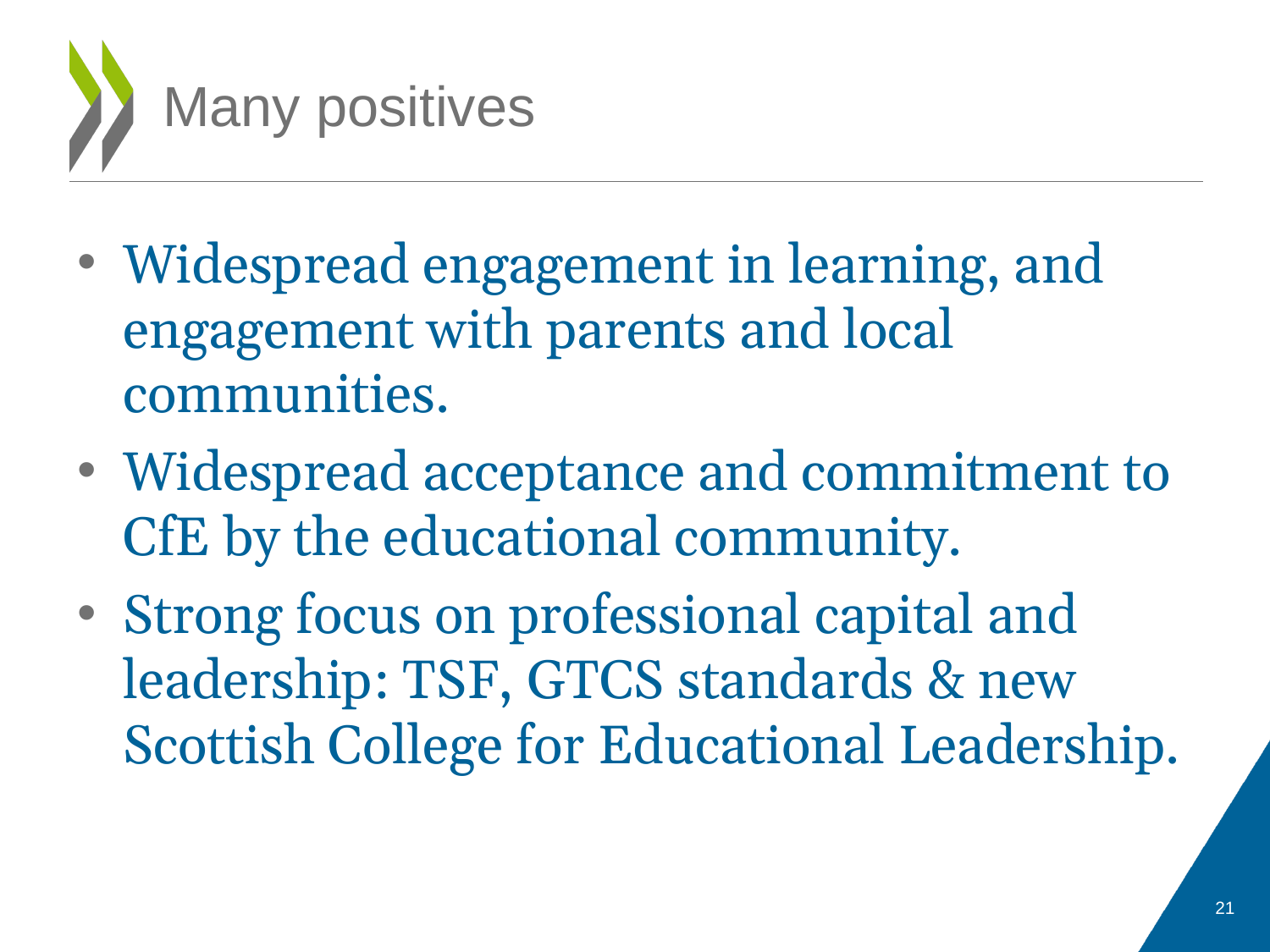

# Many positives
Widespread engagement in learning, and engagement with parents and local communities.
Widespread acceptance and commitment to CfE by the educational community.
Strong focus on professional capital and leadership: TSF, GTCS standards & new Scottish College for Educational Leadership.

21